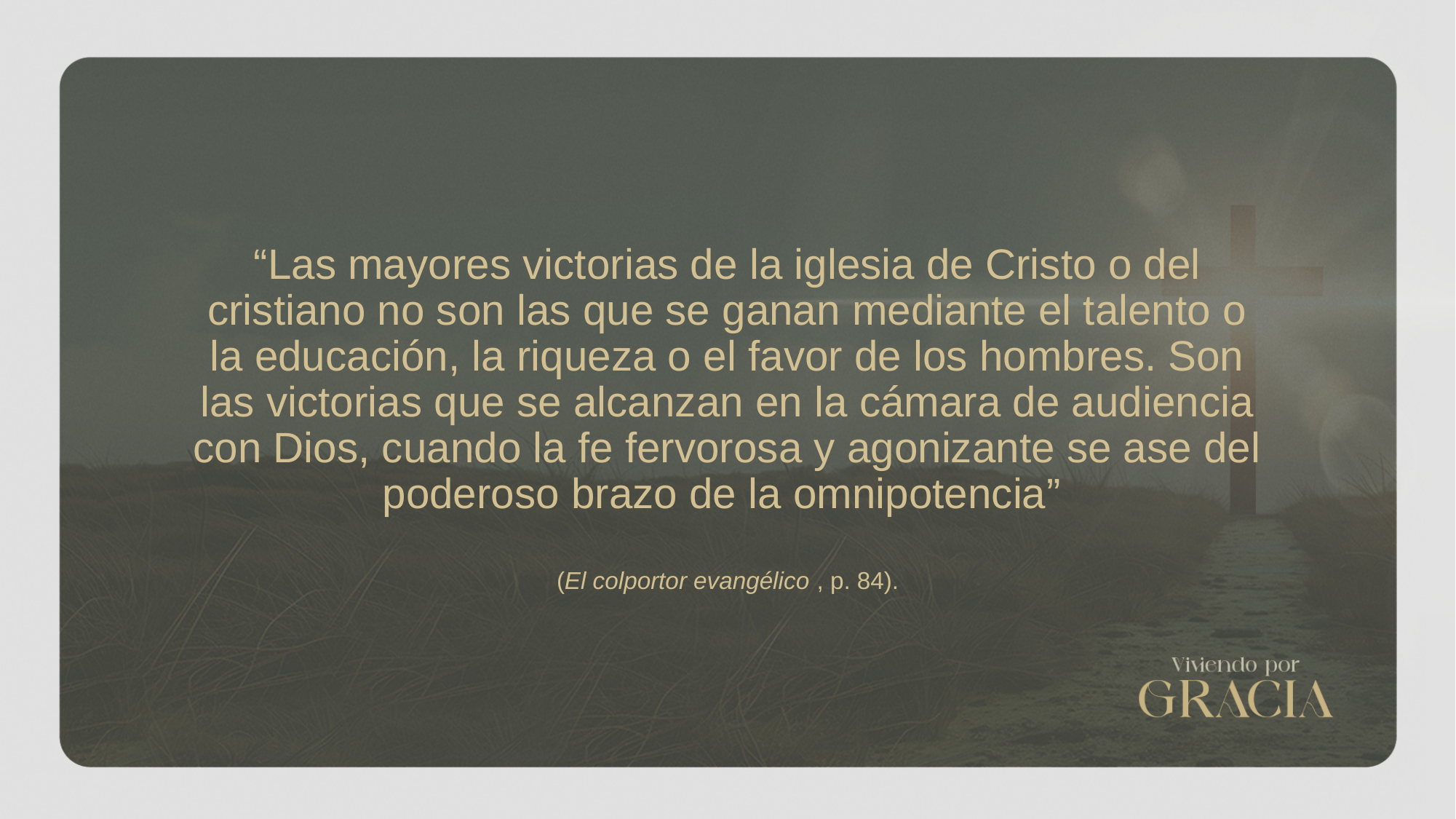

“Las mayores victorias de la iglesia de Cristo o del cristiano no son las que se ganan mediante el talento o la educación, la riqueza o el favor de los hombres. Son las victorias que se alcanzan en la cámara de audiencia con Dios, cuando la fe fervorosa y agonizante se ase del poderoso brazo de la omnipotencia”
(El colportor evangélico , p. 84).